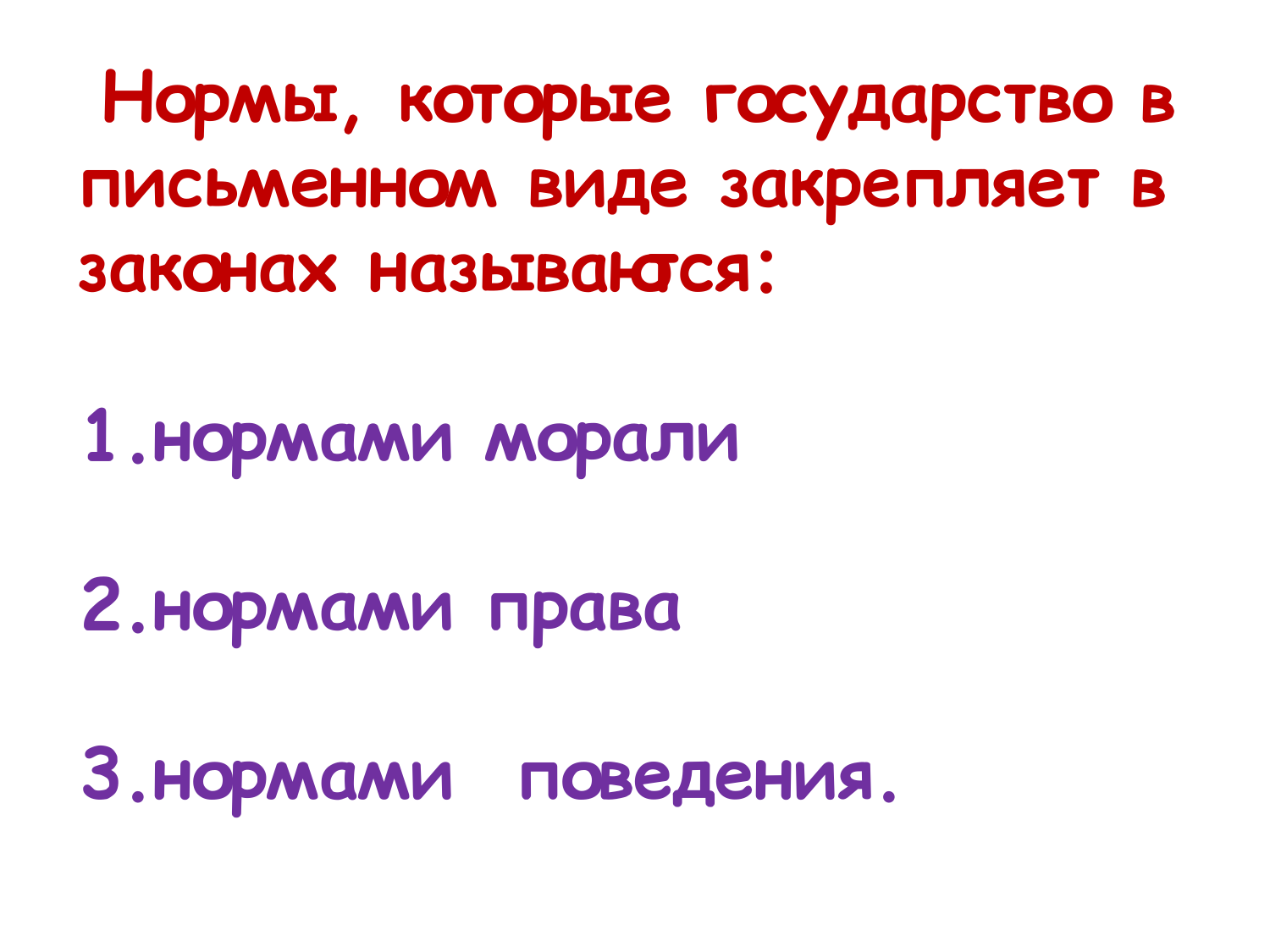

Нормы, которые государство в письменном виде закрепляет в законах называются:

нормами морали

нормами права

нормами  поведения.